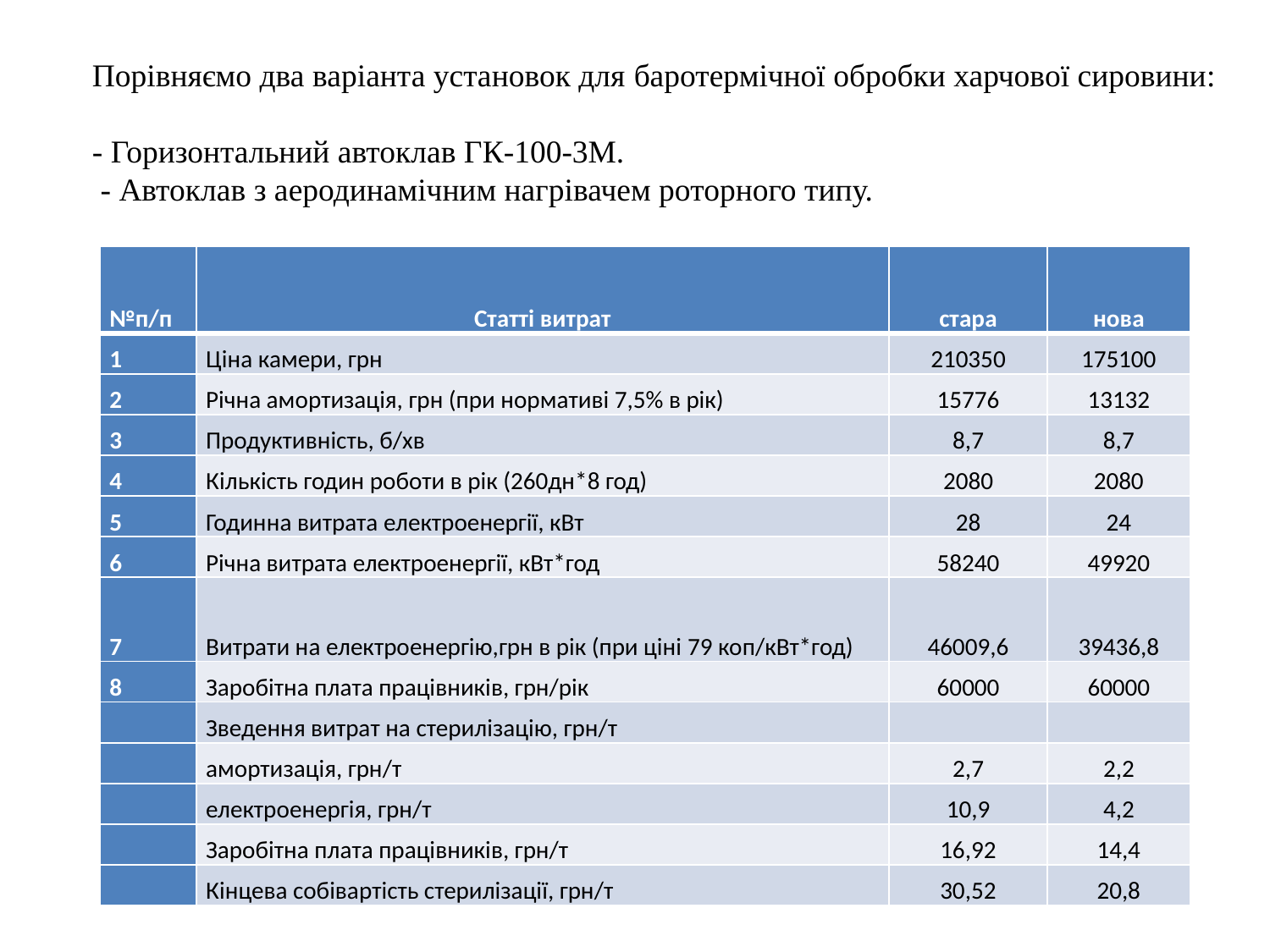

Порівняємо два варіанта установок для баротермічної обробки харчової сировини:

- Горизонтальний автоклав ГК-100-3М.
 - Автоклав з аеродинамічним нагрівачем роторного типу.

| №п/п | Статті витрат | стара | нова |
| --- | --- | --- | --- |
| 1 | Ціна камери, грн | 210350 | 175100 |
| 2 | Річна амортизація, грн (при нормативі 7,5% в рік) | 15776 | 13132 |
| 3 | Продуктивність, б/хв | 8,7 | 8,7 |
| 4 | Кількість годин роботи в рік (260дн\*8 год) | 2080 | 2080 |
| 5 | Годинна витрата електроенергії, кВт | 28 | 24 |
| 6 | Річна витрата електроенергії, кВт\*год | 58240 | 49920 |
| 7 | Витрати на електроенергію,грн в рік (при ціні 79 коп/кВт\*год) | 46009,6 | 39436,8 |
| 8 | Заробітна плата працівників, грн/рік | 60000 | 60000 |
|  | Зведення витрат на стерилізацію, грн/т |  |  |
|  | амортизація, грн/т | 2,7 | 2,2 |
|  | електроенергія, грн/т | 10,9 | 4,2 |
|  | Заробітна плата працівників, грн/т | 16,92 | 14,4 |
|  | Кінцева собівартість стерилізації, грн/т | 30,52 | 20,8 |